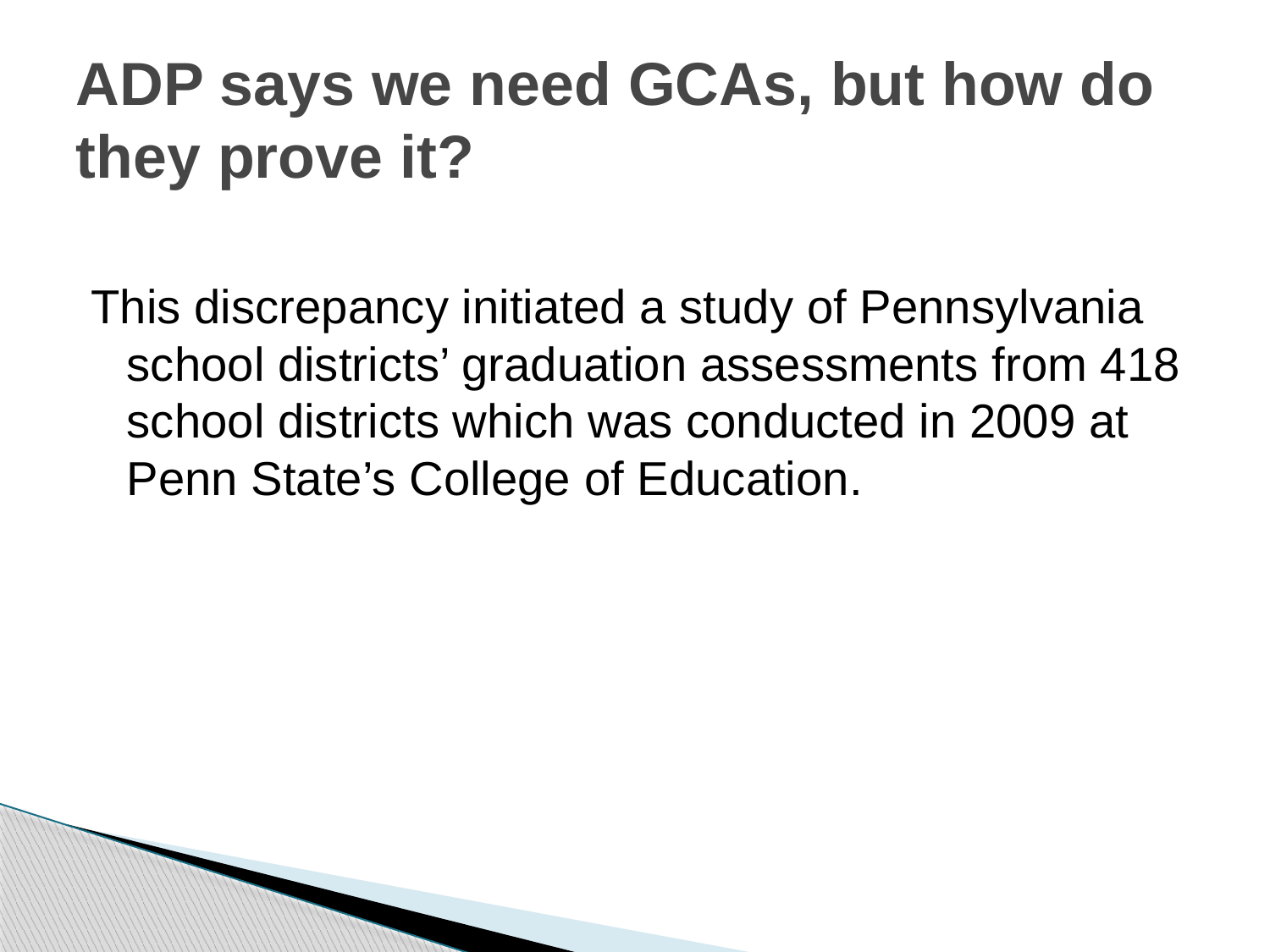

# ADP says we need GCAs, but how do they prove it?

This discrepancy initiated a study of Pennsylvania school districts’ graduation assessments from 418 school districts which was conducted in 2009 at Penn State’s College of Education.